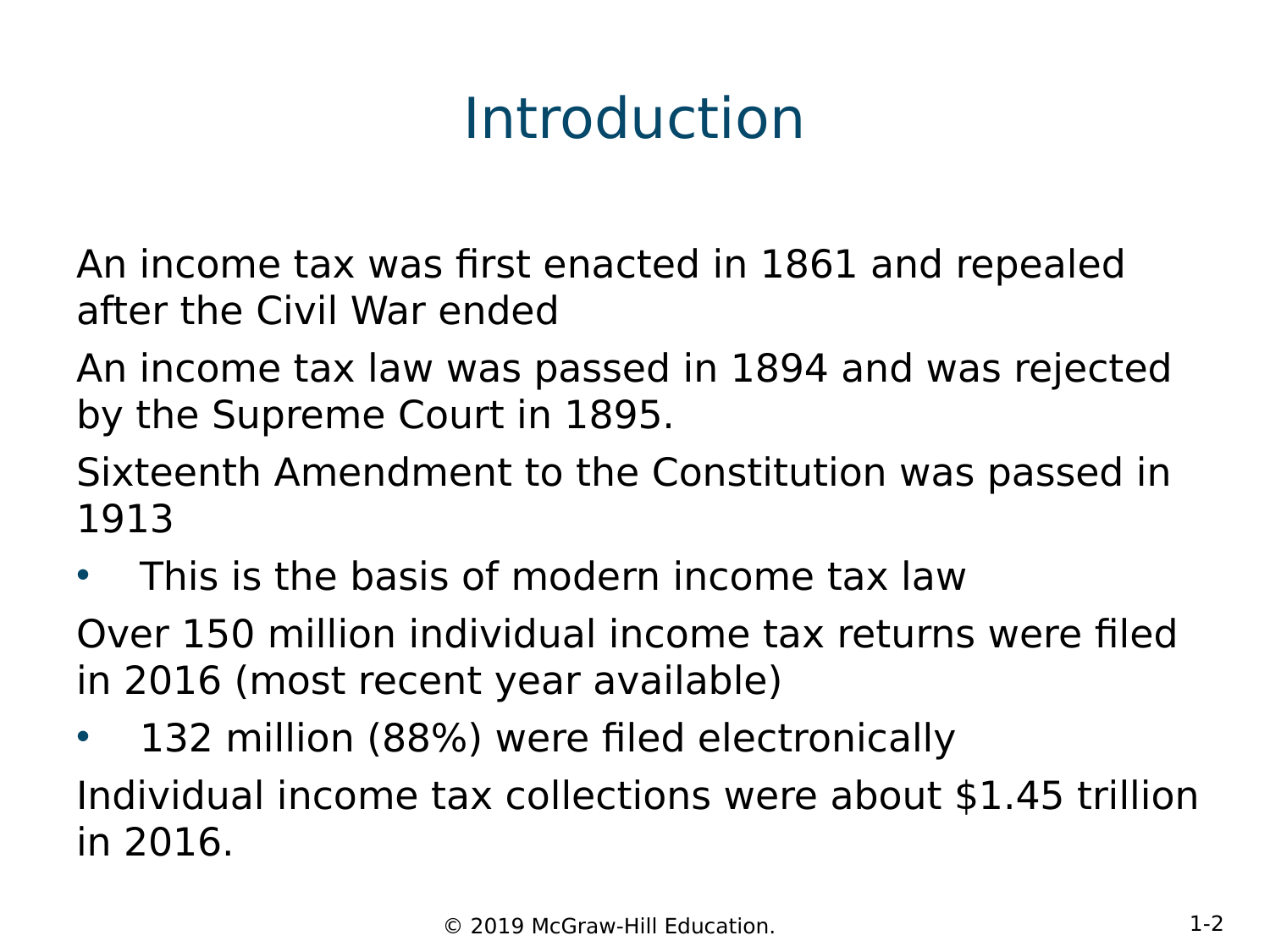

# Introduction
An income tax was first enacted in 1861 and repealed after the Civil War ended
An income tax law was passed in 1894 and was rejected by the Supreme Court in 1895.
Sixteenth Amendment to the Constitution was passed in 1913
This is the basis of modern income tax law
Over 150 million individual income tax returns were filed in 2016 (most recent year available)
132 million (88%) were filed electronically
Individual income tax collections were about $1.45 trillion in 2016.